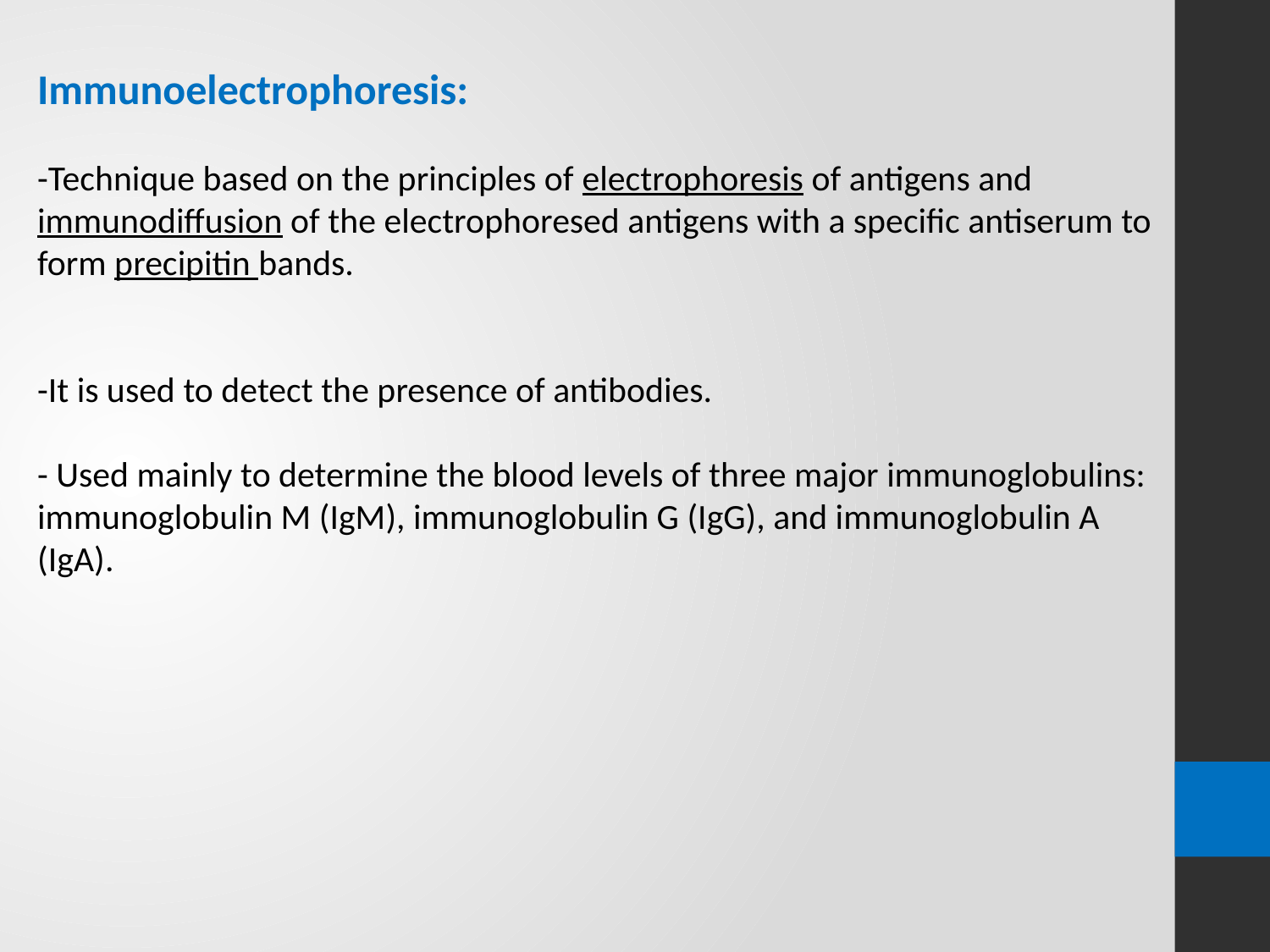

Immunoelectrophoresis:

-Technique based on the principles of electrophoresis of antigens and immunodiffusion of the electrophoresed antigens with a specific antiserum to form precipitin bands.

-It is used to detect the presence of antibodies.

- Used mainly to determine the blood levels of three major immunoglobulins: immunoglobulin M (IgM), immunoglobulin G (IgG), and immunoglobulin A (IgA).